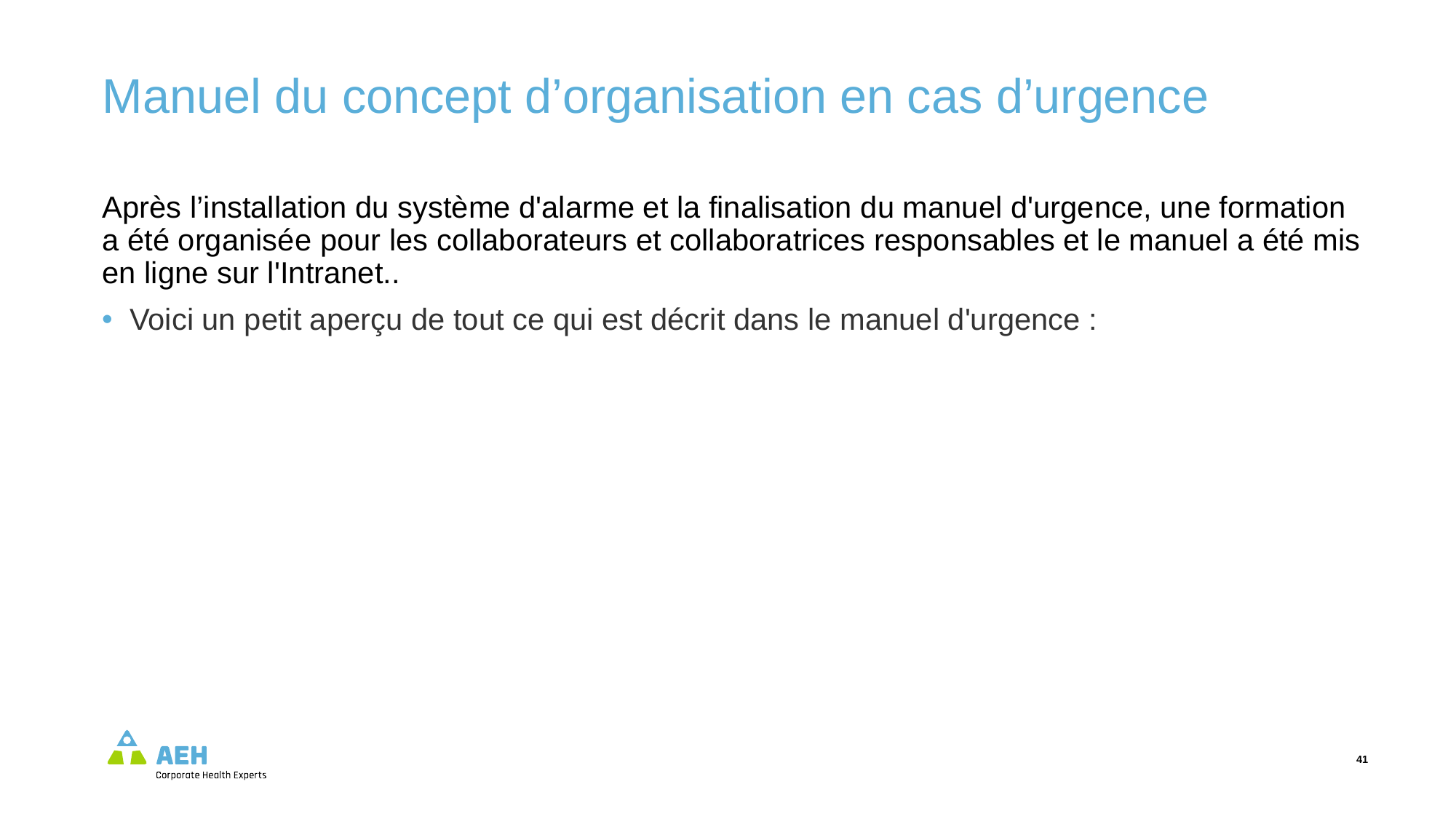

# Manuel du concept d’organisation en cas d’urgence
Après l’installation du système d'alarme et la finalisation du manuel d'urgence, une formation a été organisée pour les collaborateurs et collaboratrices responsables et le manuel a été mis en ligne sur l'Intranet..
Voici un petit aperçu de tout ce qui est décrit dans le manuel d'urgence :